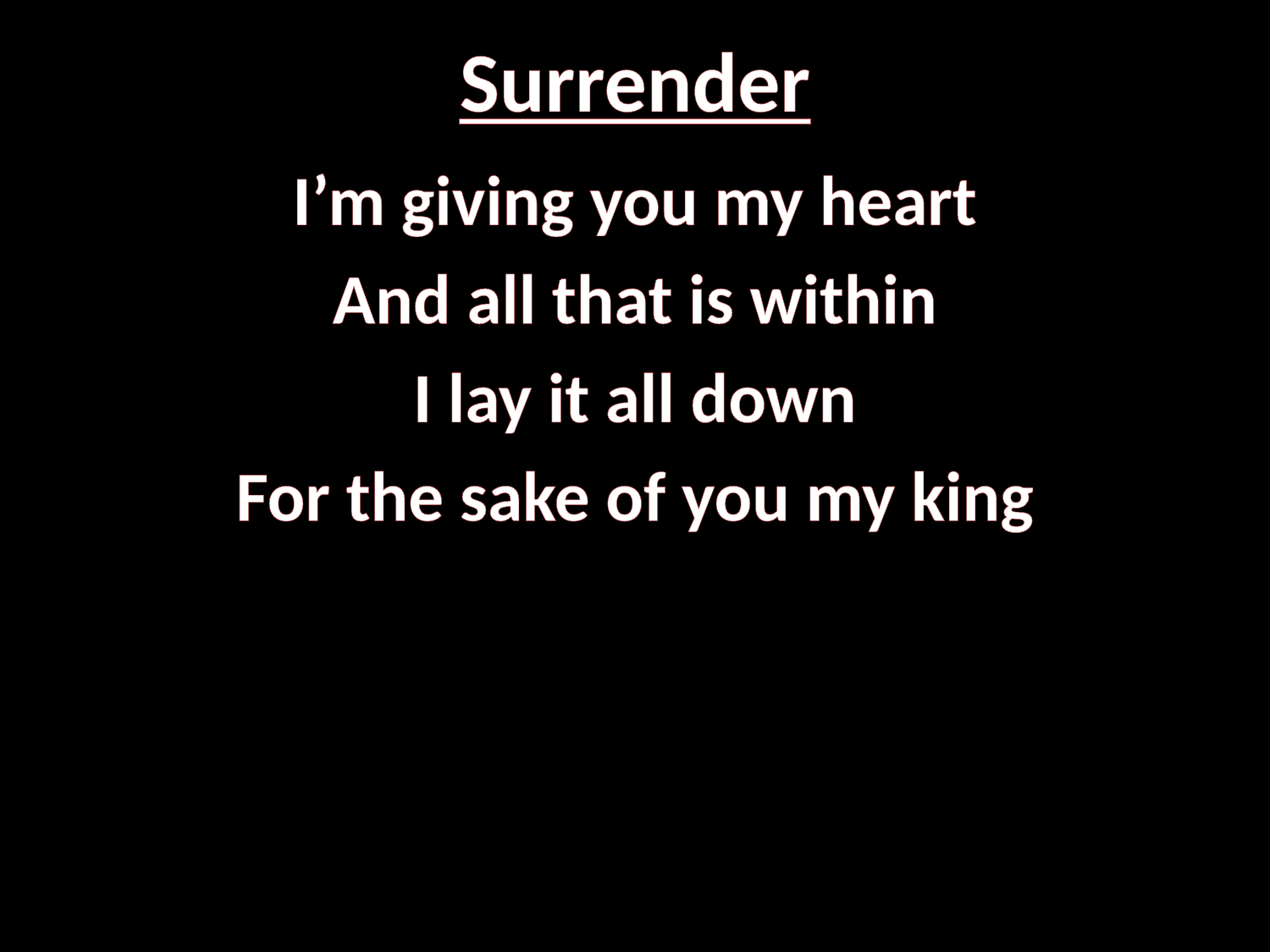

# Surrender
I’m giving you my heart
And all that is within
I lay it all down
For the sake of you my king